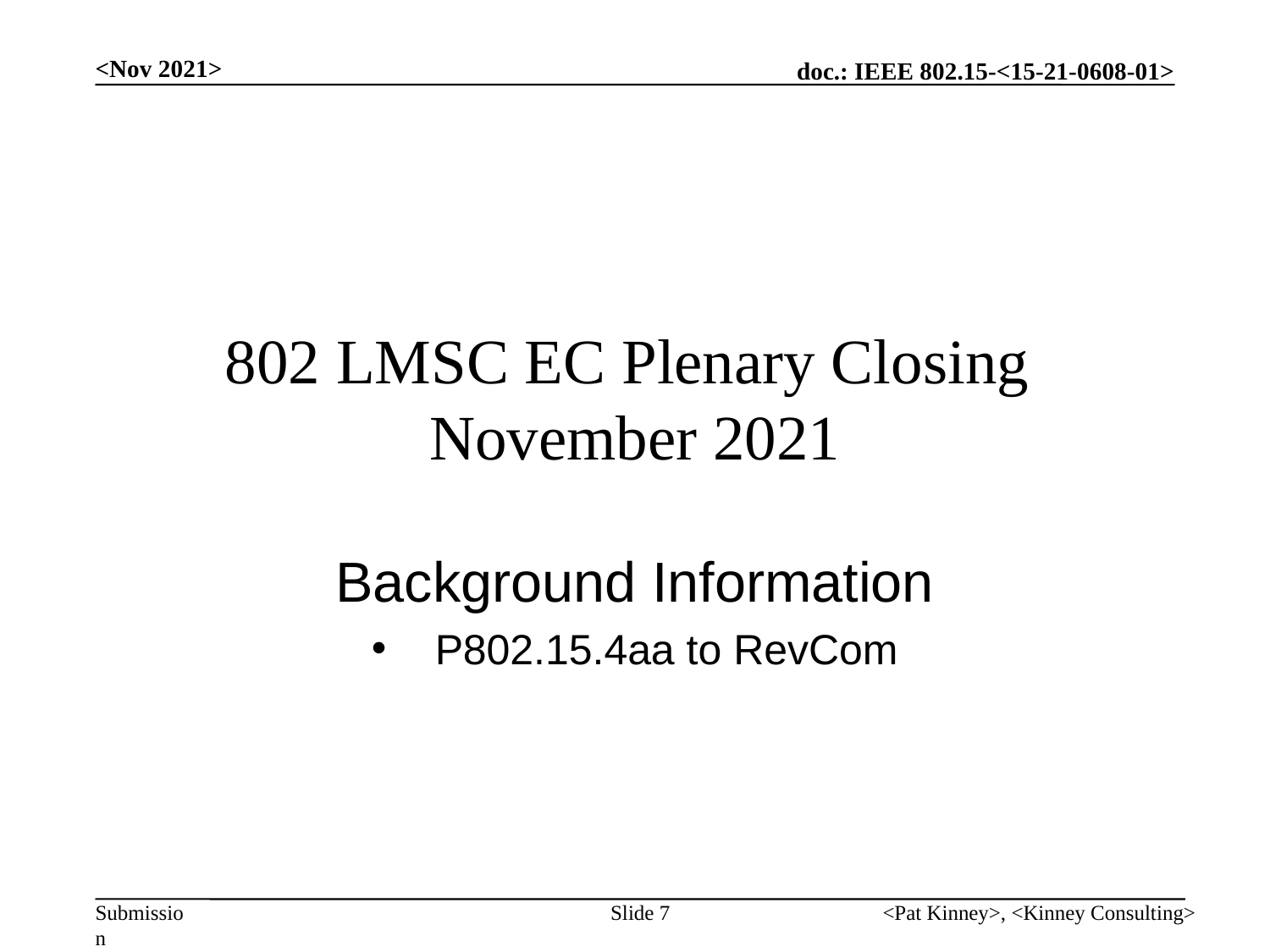

<Nov 2021>
# 802 LMSC EC Plenary Closing November 2021
Background Information
P802.15.4aa to RevCom
Slide 7
<Pat Kinney>, <Kinney Consulting>